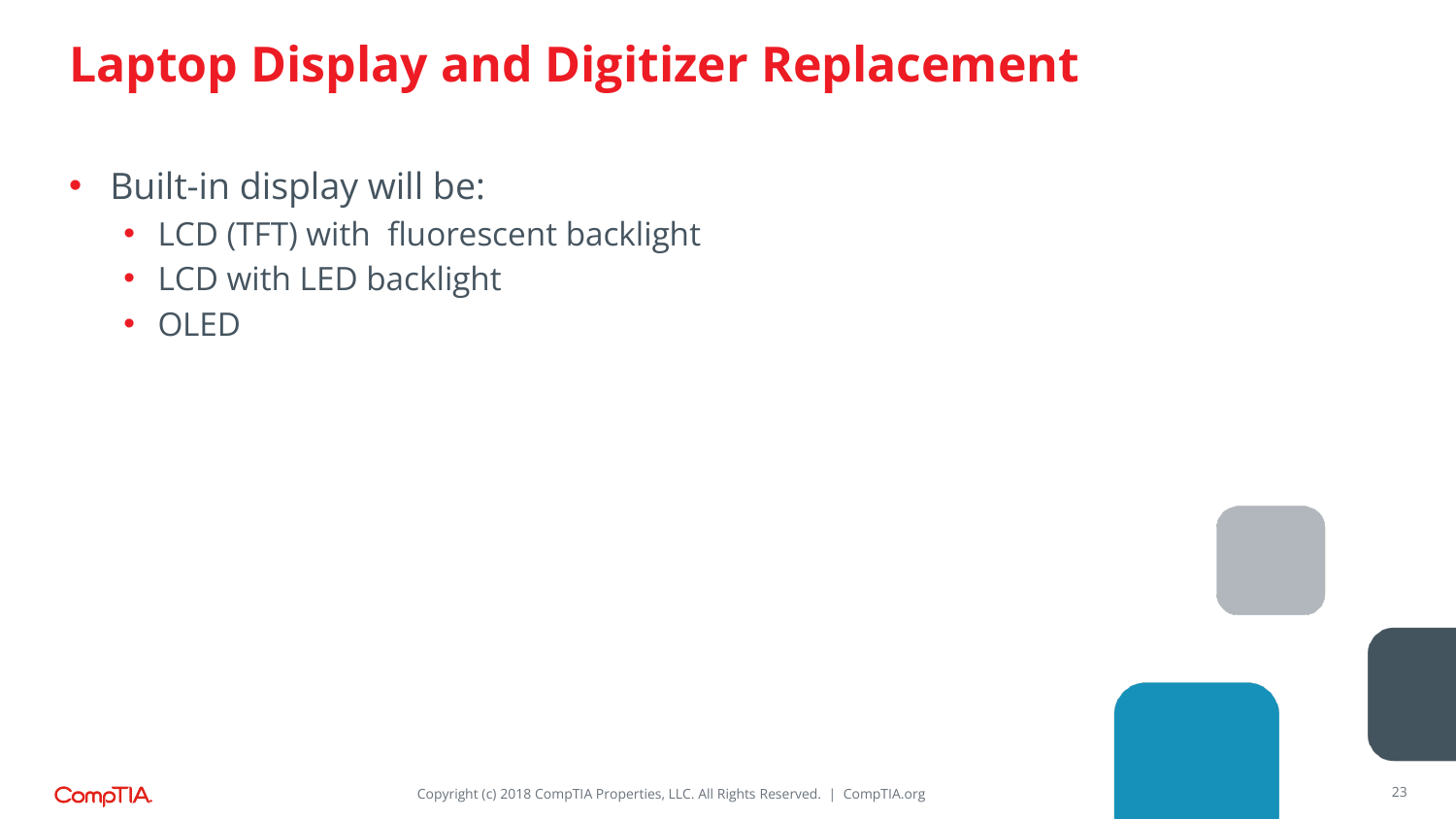

# Laptop Display and Digitizer Replacement
Built-in display will be:
LCD (TFT) with  fluorescent backlight
LCD with LED backlight
OLED
23